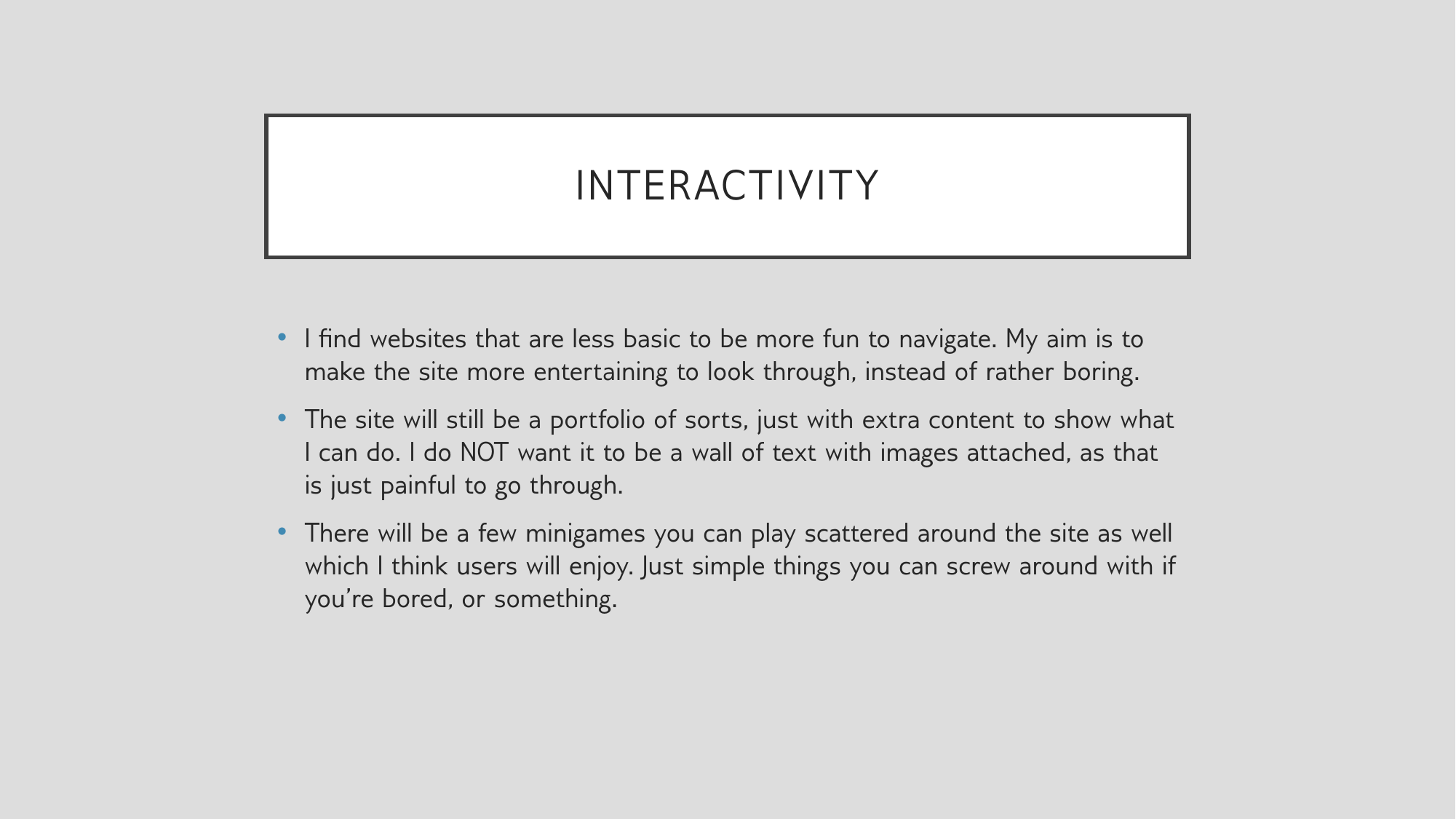

# Interactivity
I find websites that are less basic to be more fun to navigate. My aim is to make the site more entertaining to look through, instead of rather boring.
The site will still be a portfolio of sorts, just with extra content to show what I can do. I do NOT want it to be a wall of text with images attached, as that is just painful to go through.
There will be a few minigames you can play scattered around the site as well which I think users will enjoy. Just simple things you can screw around with if you’re bored, or something.